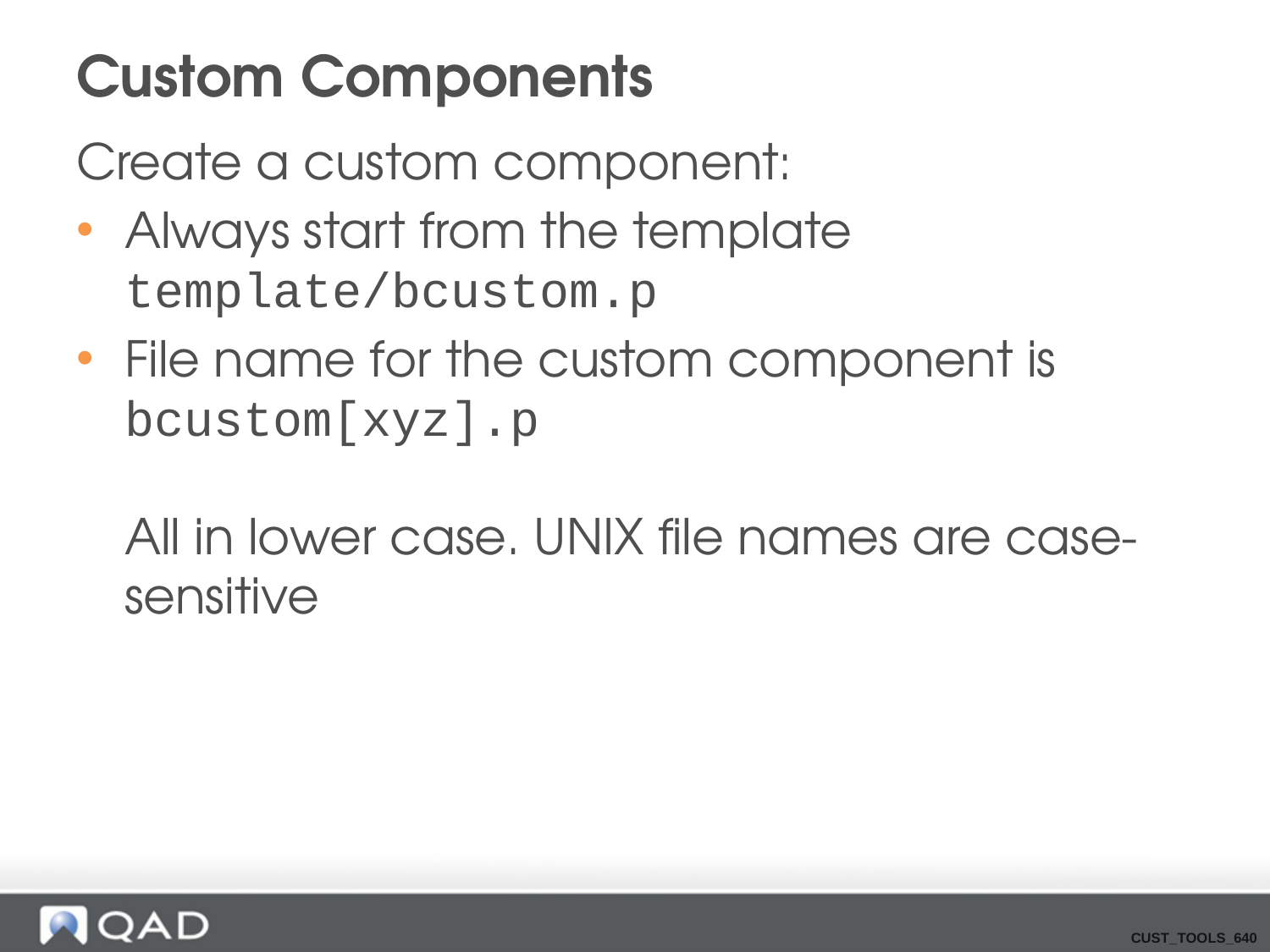

# Custom Components
Create a custom component:
Always start from the template
template/bcustom.p
File name for the custom component is
bcustom[xyz].p
All in lower case. UNIX file names are case-sensitive
CUST_TOOLS_640